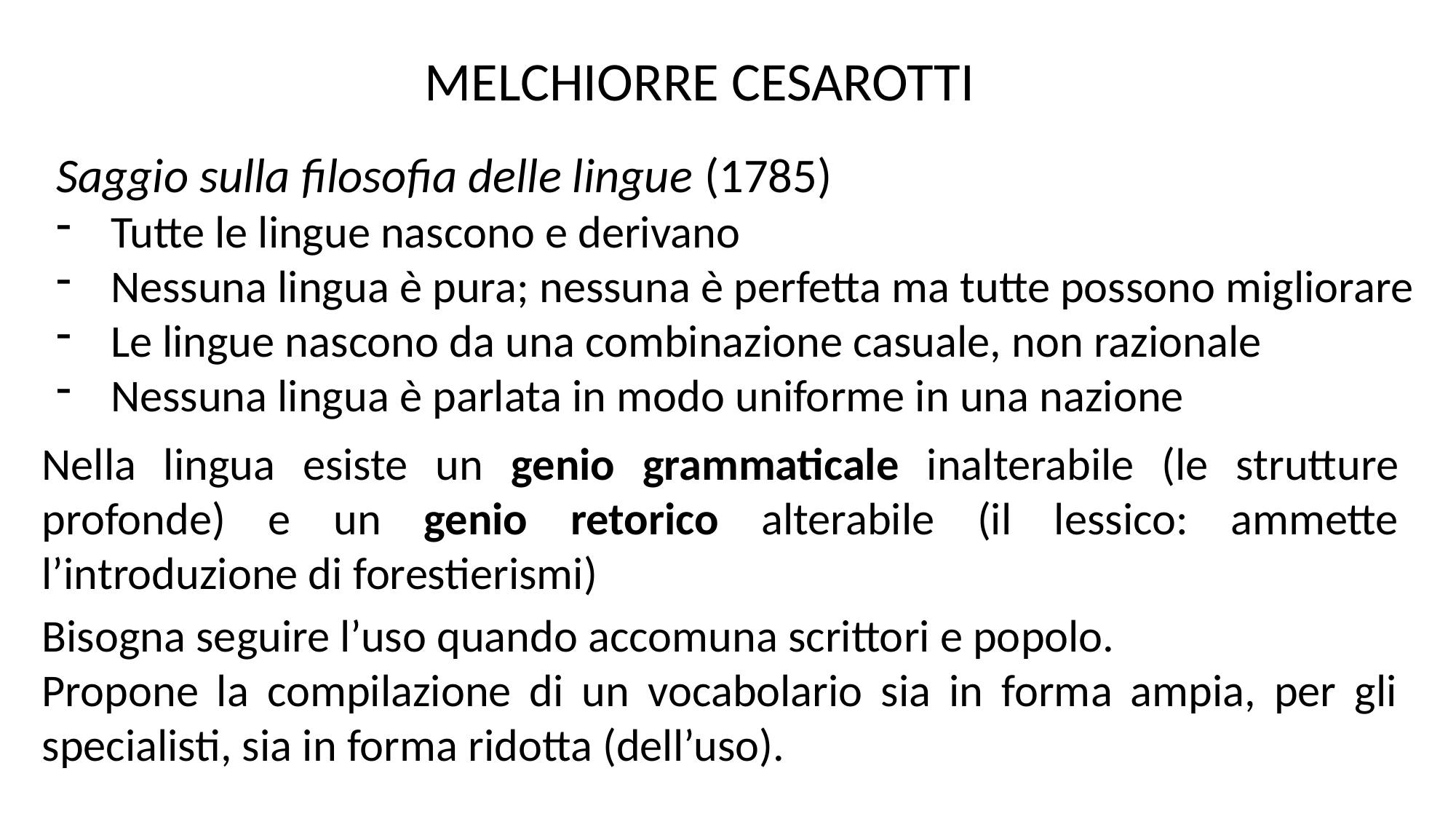

MELCHIORRE CESAROTTI
Saggio sulla filosofia delle lingue (1785)
Tutte le lingue nascono e derivano
Nessuna lingua è pura; nessuna è perfetta ma tutte possono migliorare
Le lingue nascono da una combinazione casuale, non razionale
Nessuna lingua è parlata in modo uniforme in una nazione
Nella lingua esiste un genio grammaticale inalterabile (le strutture profonde) e un genio retorico alterabile (il lessico: ammette l’introduzione di forestierismi)
Bisogna seguire l’uso quando accomuna scrittori e popolo.
Propone la compilazione di un vocabolario sia in forma ampia, per gli specialisti, sia in forma ridotta (dell’uso).